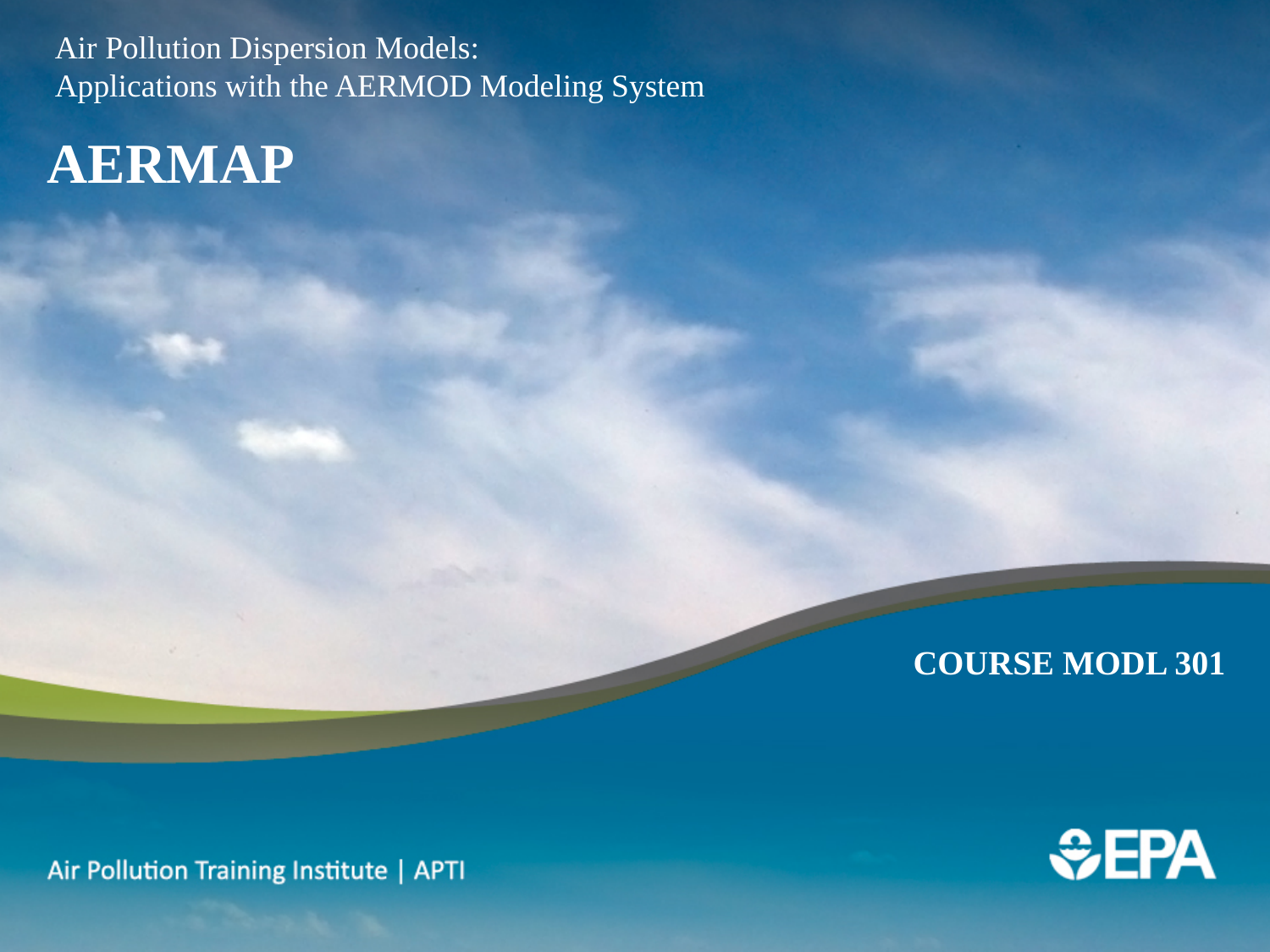

Air Pollution Dispersion Models:
Applications with the AERMOD Modeling System
AERMAP
Course MODL 301